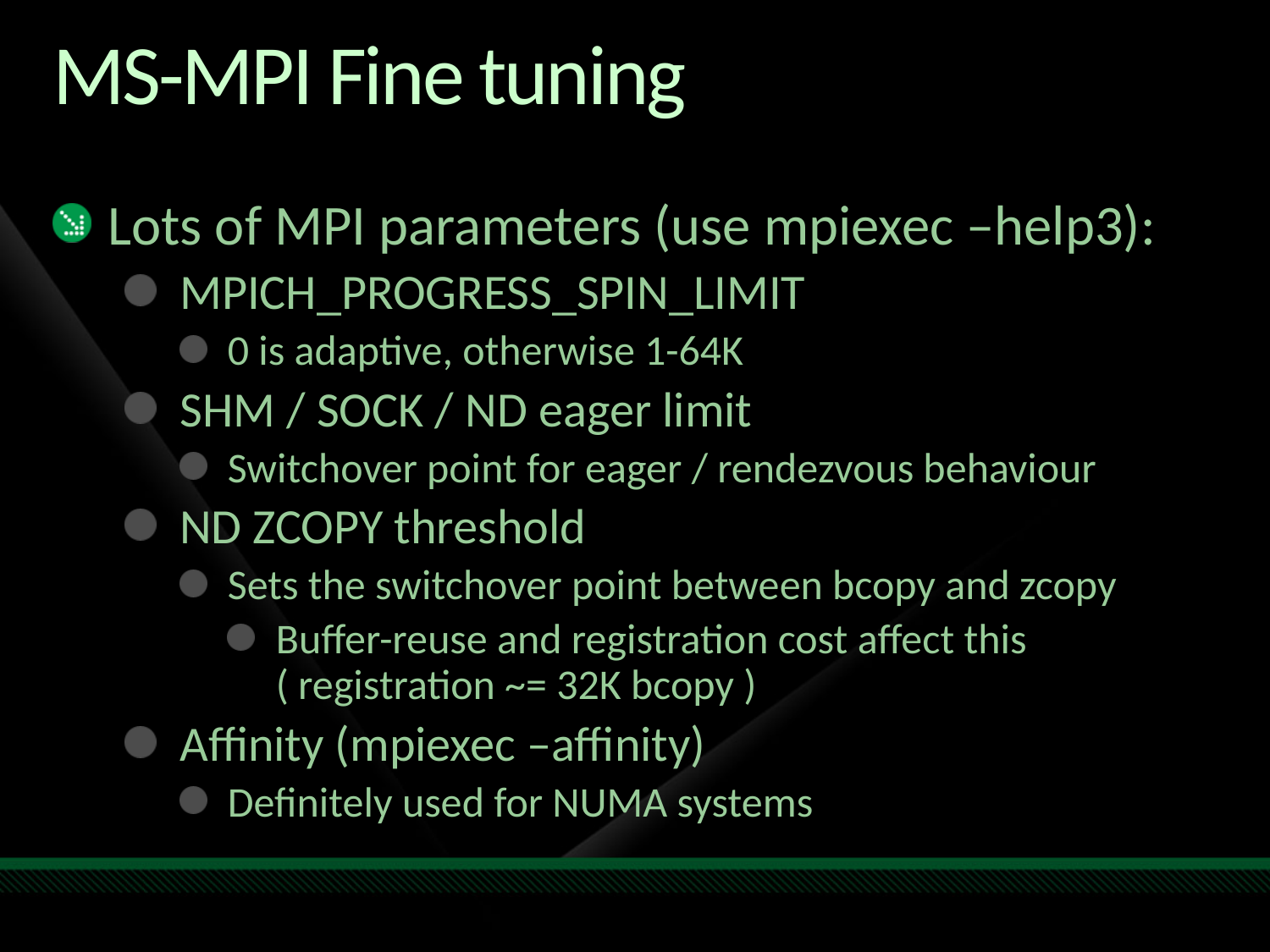

# MS-MPI Fine tuning
Lots of MPI parameters (use mpiexec –help3):
MPICH_PROGRESS_SPIN_LIMIT
0 is adaptive, otherwise 1-64K
SHM / SOCK / ND eager limit
Switchover point for eager / rendezvous behaviour
ND ZCOPY threshold
Sets the switchover point between bcopy and zcopy
Buffer-reuse and registration cost affect this ( registration ~= 32K bcopy )
Affinity (mpiexec –affinity)
Definitely used for NUMA systems